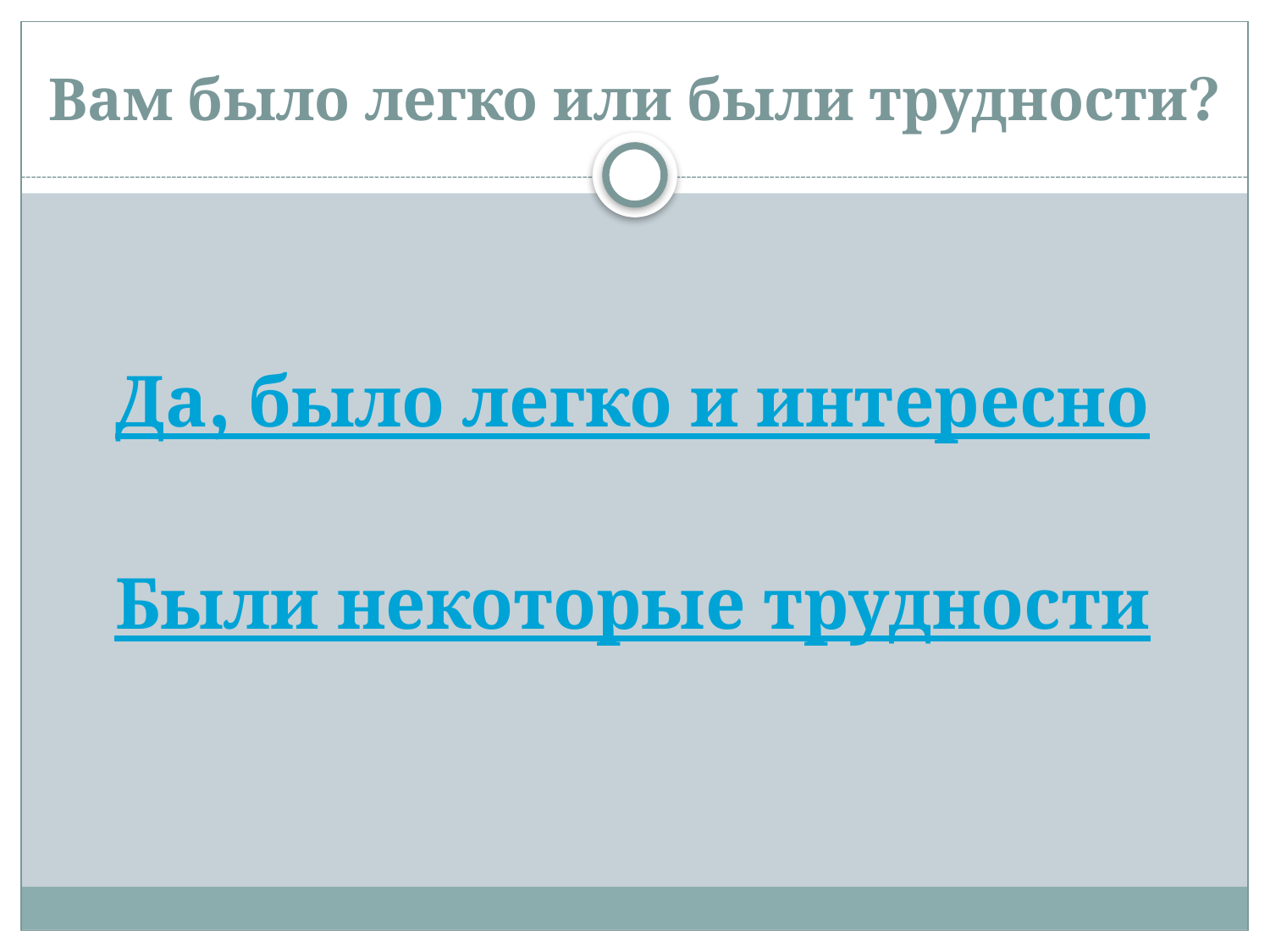

# Вам было легко или были трудности?

Да, было легко и интересно

Были некоторые трудности